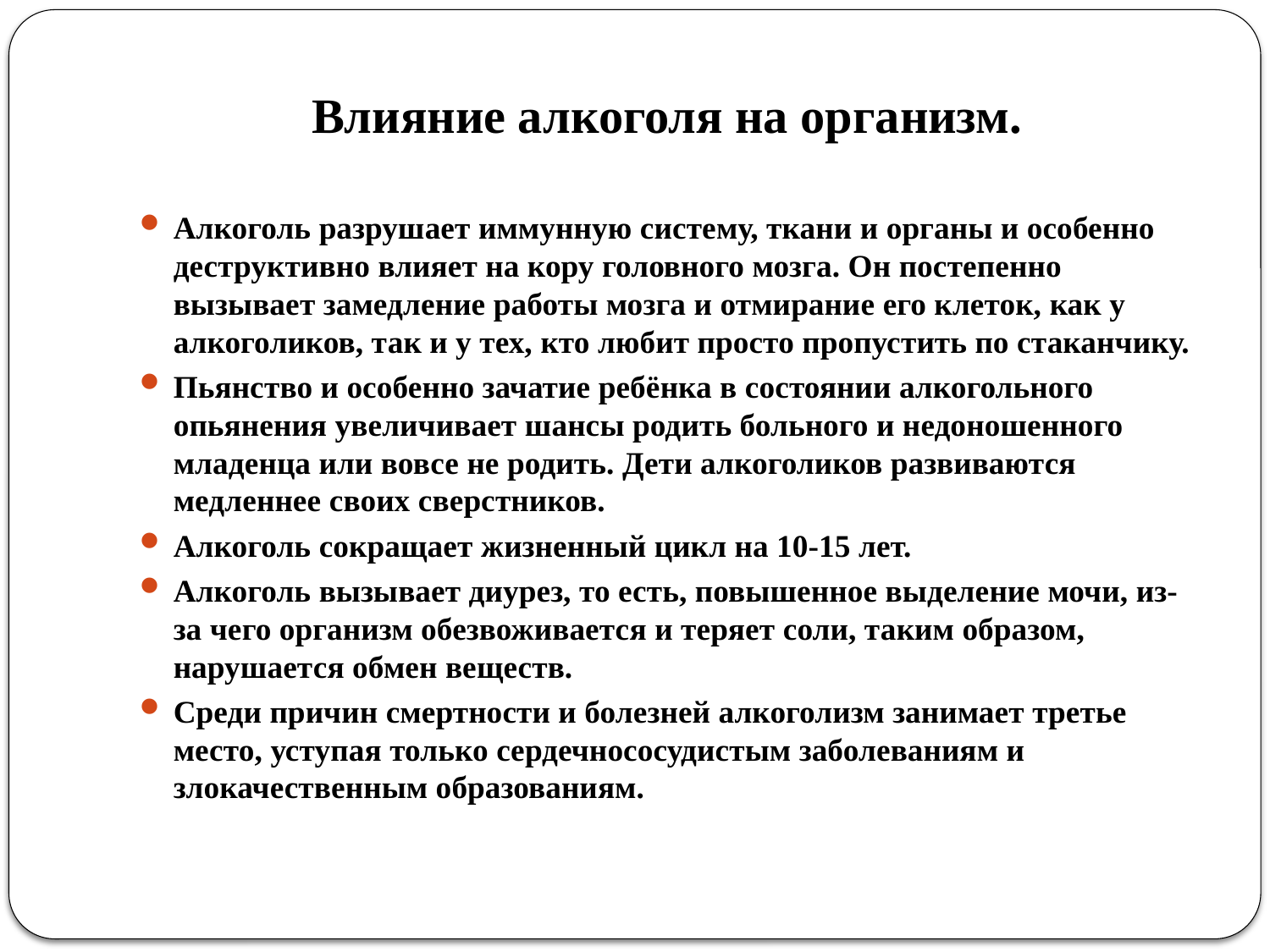

# Влияние алкоголя на организм.
Алкоголь разрушает иммунную систему, ткани и органы и особенно деструктивно влияет на кору головного мозга. Он постепенно вызывает замедление работы мозга и отмирание его клеток, как у алкоголиков, так и у тех, кто любит просто пропустить по стаканчику.
Пьянство и особенно зачатие ребёнка в состоянии алкогольного опьянения увеличивает шансы родить больного и недоношенного младенца или вовсе не родить. Дети алкоголиков развиваются медленнее своих сверстников.
Алкоголь сокращает жизненный цикл на 10-15 лет.
Алкоголь вызывает диурез, то есть, повышенное выделение мочи, из-за чего организм обезвоживается и теряет соли, таким образом, нарушается обмен веществ.
Среди причин смертности и болезней алкоголизм занимает третье место, уступая только сердечнососудистым заболеваниям и злокачественным образованиям.